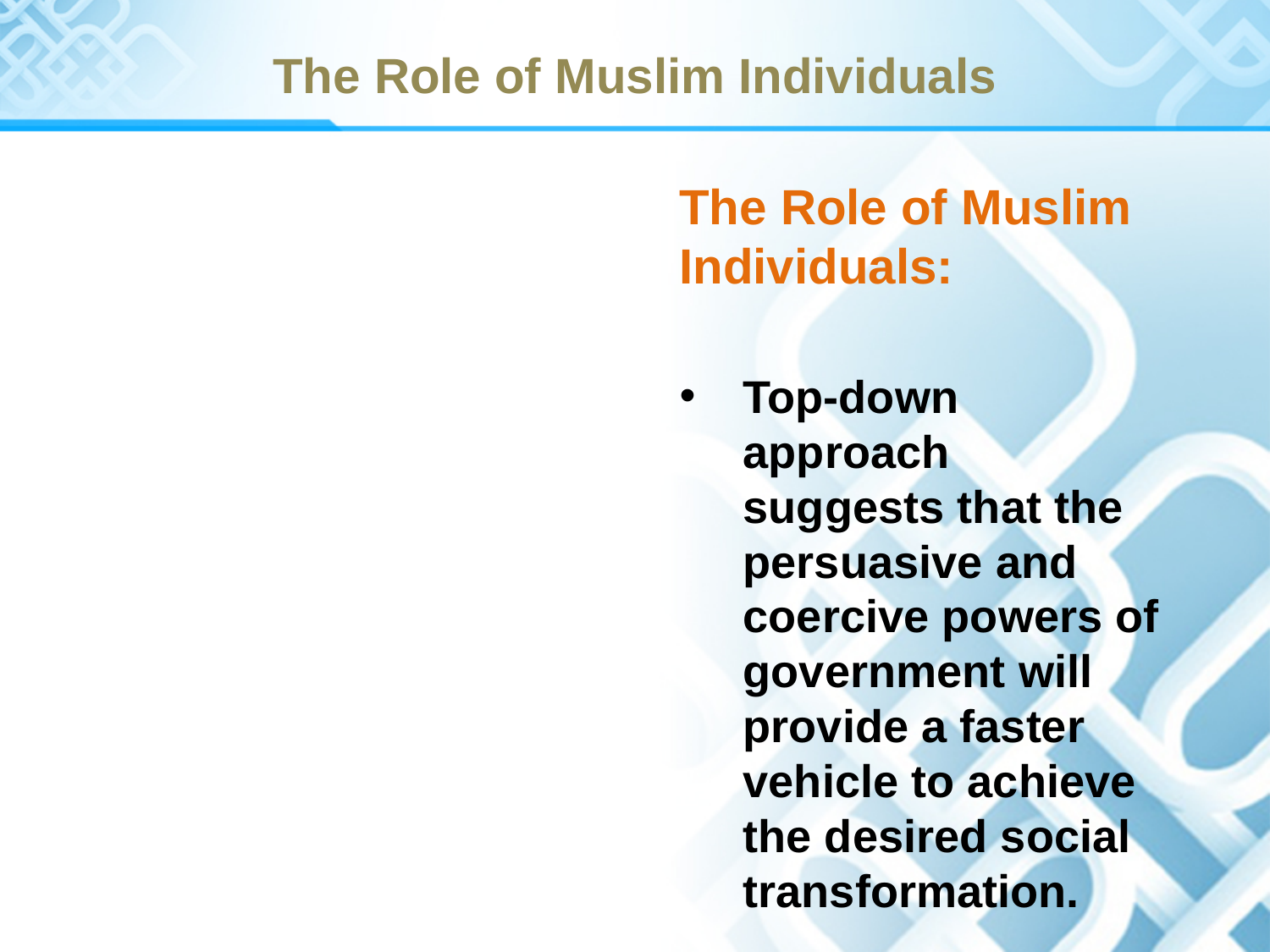

The Role of Muslim Individuals
The Role of Muslim Individuals:

Top-down approach suggests that the persuasive and coercive powers of government will provide a faster vehicle to achieve the desired social transformation.